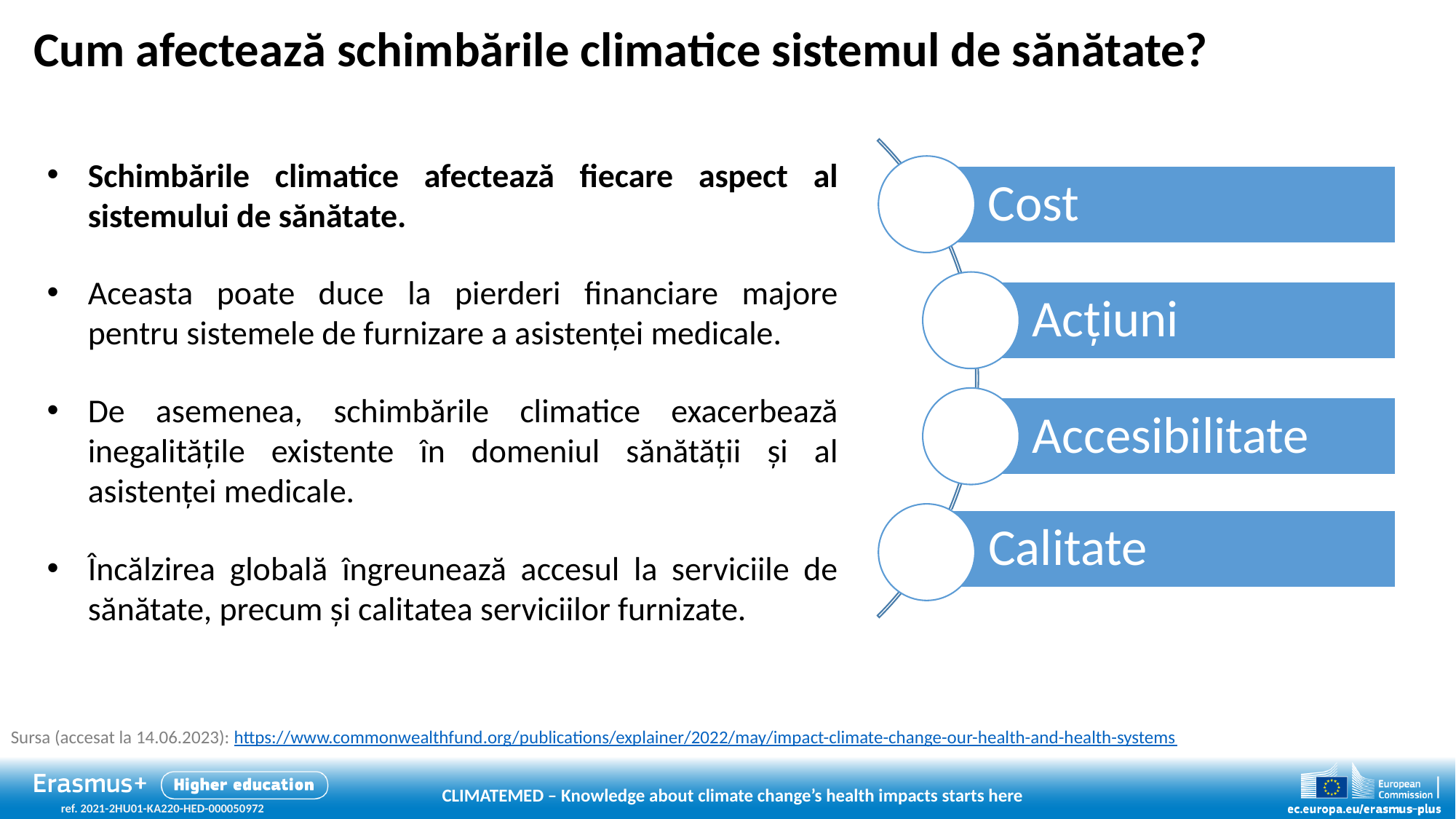

# Cum afectează schimbările climatice sistemul de sănătate?
Cost
Acțiuni
Accesibilitate
Calitate
Schimbările climatice afectează fiecare aspect al sistemului de sănătate.
Aceasta poate duce la pierderi financiare majore pentru sistemele de furnizare a asistenței medicale.
De asemenea, schimbările climatice exacerbează inegalitățile existente în domeniul sănătății și al asistenței medicale.
Încălzirea globală îngreunează accesul la serviciile de sănătate, precum și calitatea serviciilor furnizate.

Sursa (accesat la 14.06.2023): https://www.commonwealthfund.org/publications/explainer/2022/may/impact-climate-change-our-health-and-health-systems